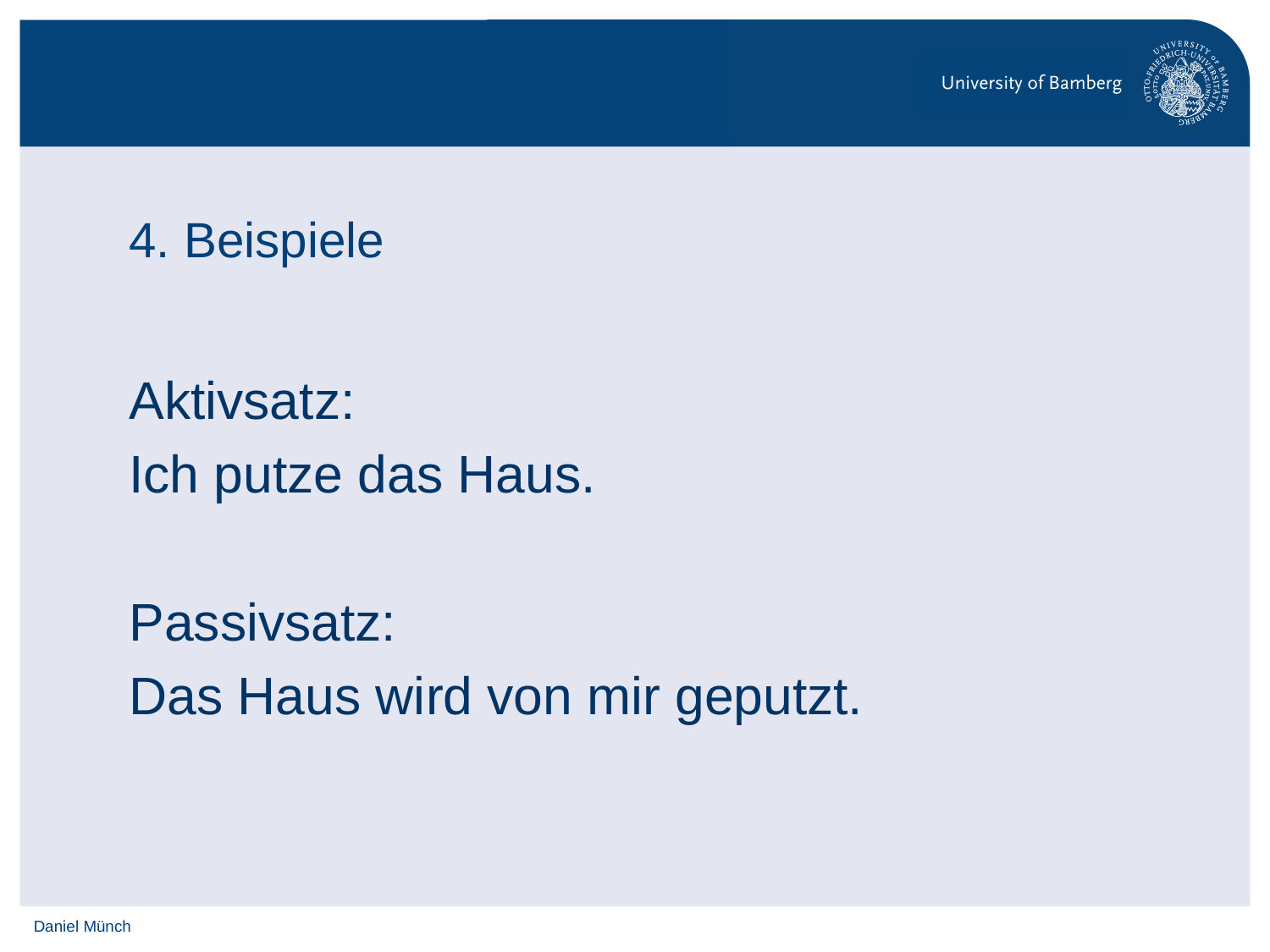

# 4. Beispiele
Aktivsatz:
Ich putze das Haus.

Passivsatz:
Das Haus wird von mir geputzt.